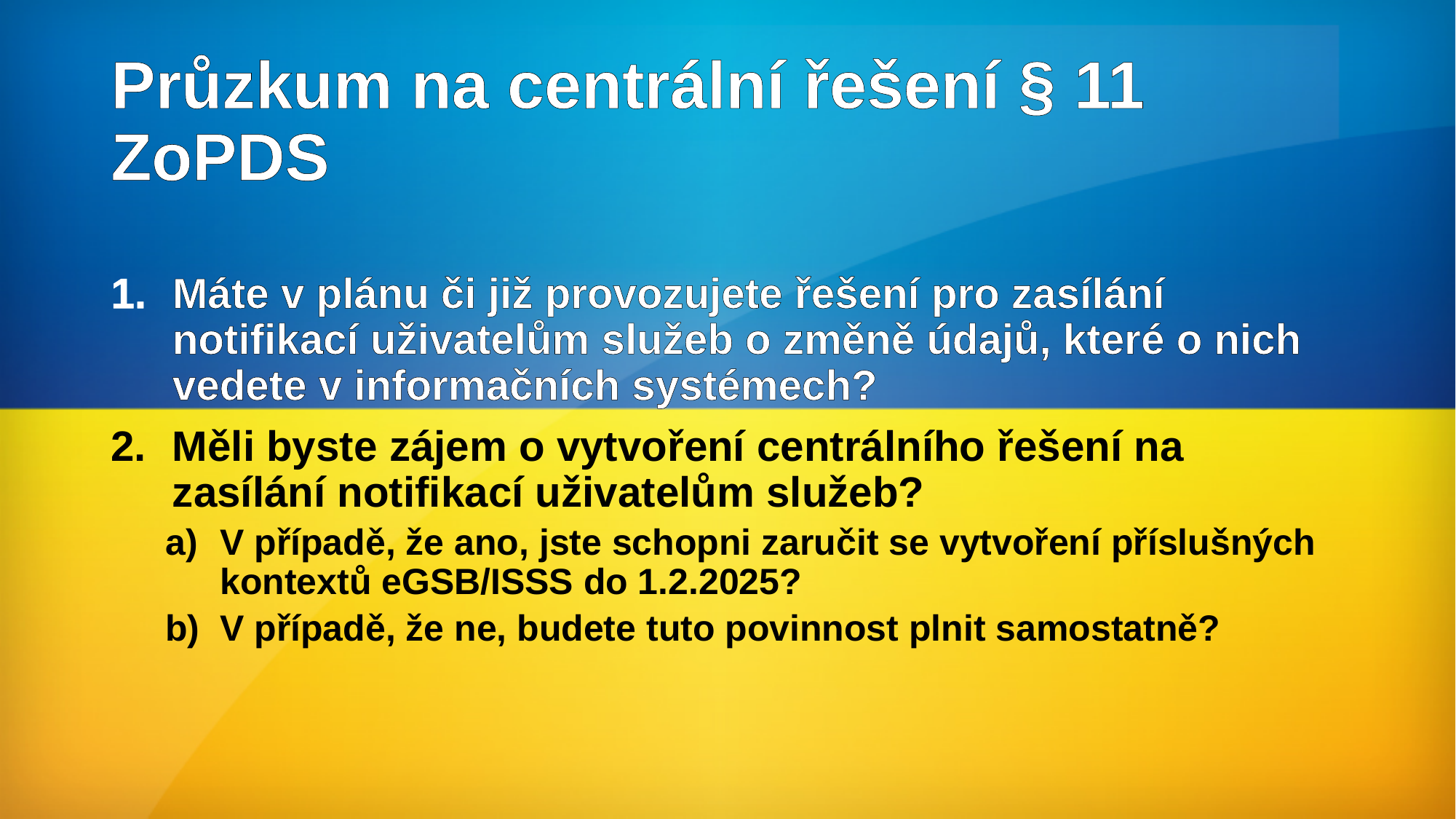

# Průzkum na centrální řešení § 11 ZoPDS
Máte v plánu či již provozujete řešení pro zasílání notifikací uživatelům služeb o změně údajů, které o nich vedete v informačních systémech?
Měli byste zájem o vytvoření centrálního řešení na zasílání notifikací uživatelům služeb?
V případě, že ano, jste schopni zaručit se vytvoření příslušných kontextů eGSB/ISSS do 1.2.2025?
V případě, že ne, budete tuto povinnost plnit samostatně?